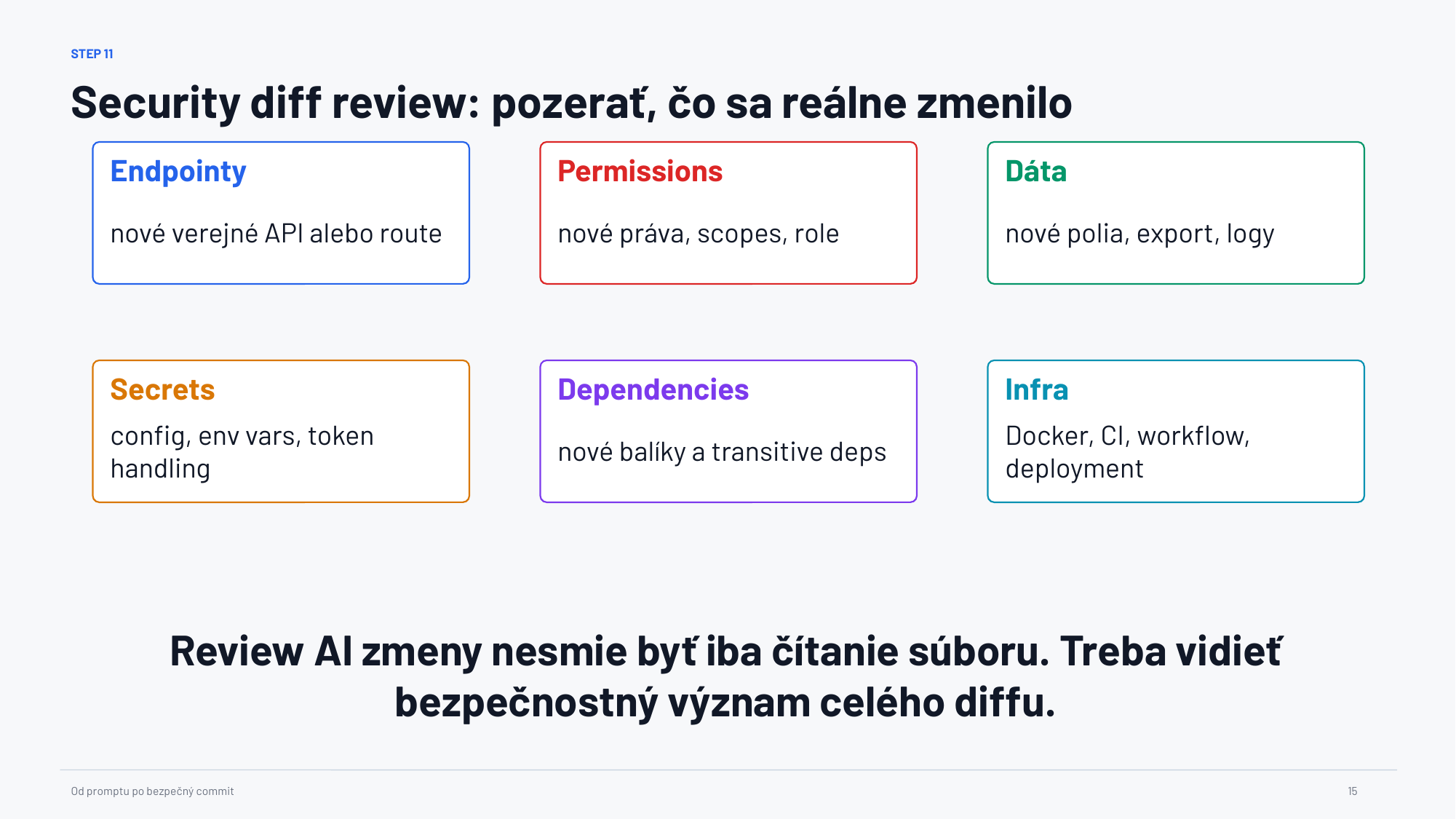

STEP 11
Security diff review: pozerať, čo sa reálne zmenilo

Endpointy
Permissions
Dáta
nové verejné API alebo route
nové práva, scopes, role
nové polia, export, logy

Secrets
Dependencies
Infra
config, env vars, token handling
nové balíky a transitive deps
Docker, CI, workflow, deployment
Review AI zmeny nesmie byť iba čítanie súboru. Treba vidieť bezpečnostný význam celého diffu.
15